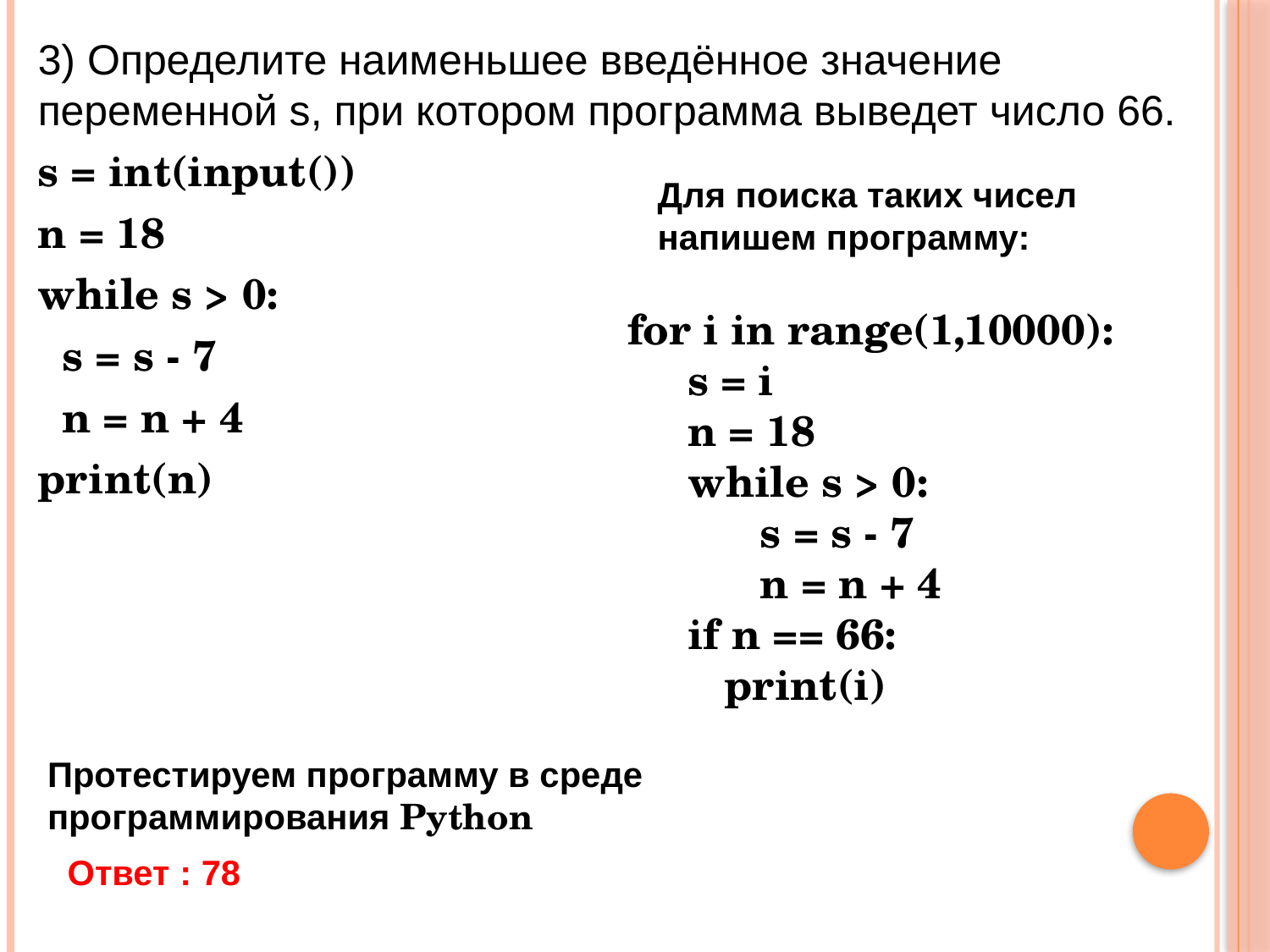

3) Определите наименьшее введённое значение переменной s, при котором программа выведет число 66.
s = int(input())
n = 18
while s > 0:
  s = s - 7
  n = n + 4
print(n)

Для поиска таких чисел напишем программу:
for i in range(1,10000):
     s = i
     n = 18
     while s > 0:
           s = s - 7
           n = n + 4
     if n == 66:
        print(i)
Протестируем программу в среде программирования Python
Ответ : 78